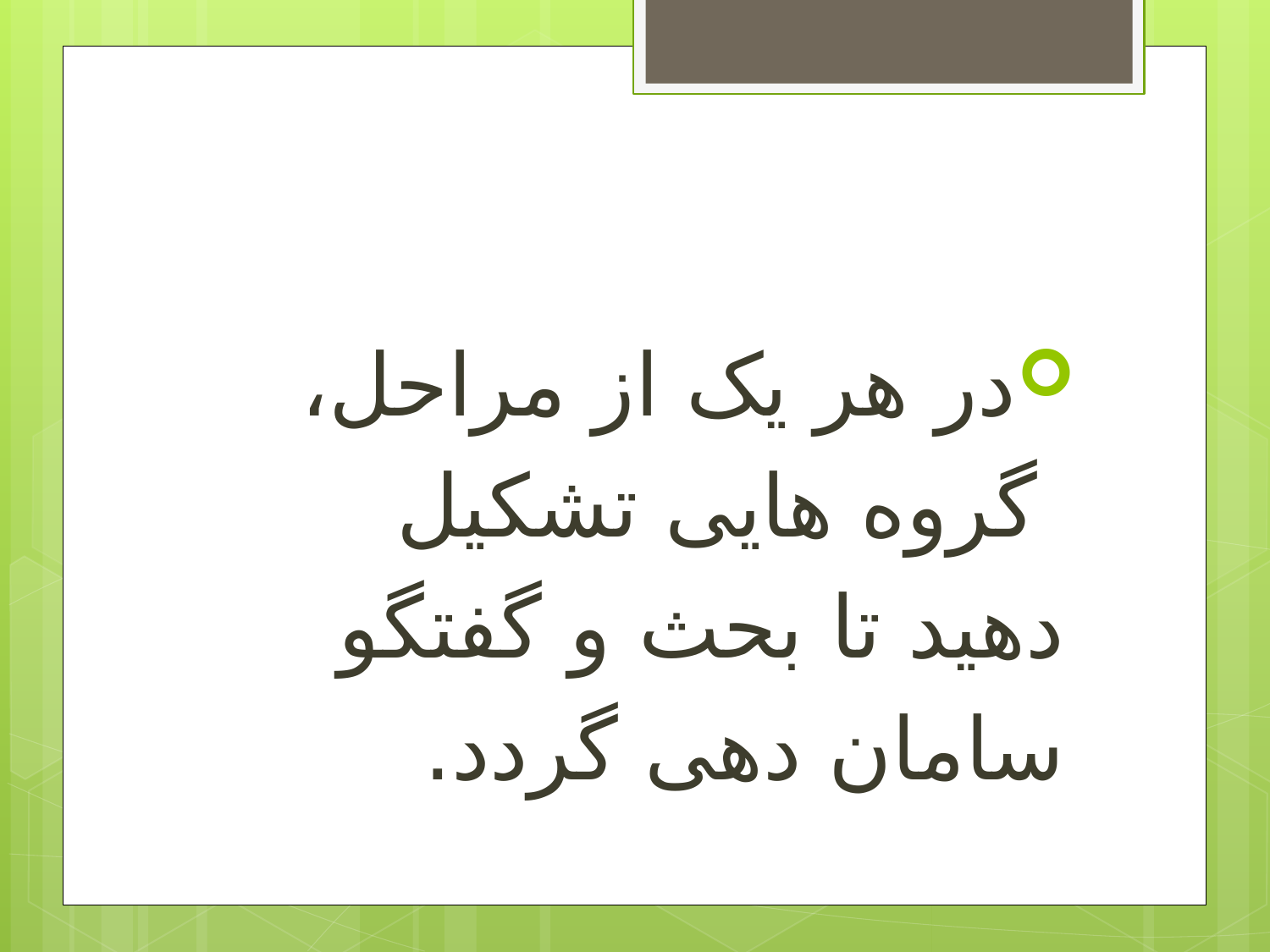

#
در هر یک از مراحل،
 گروه هایی تشکیل
دهید تا بحث و گفتگو
سامان دهی گردد.